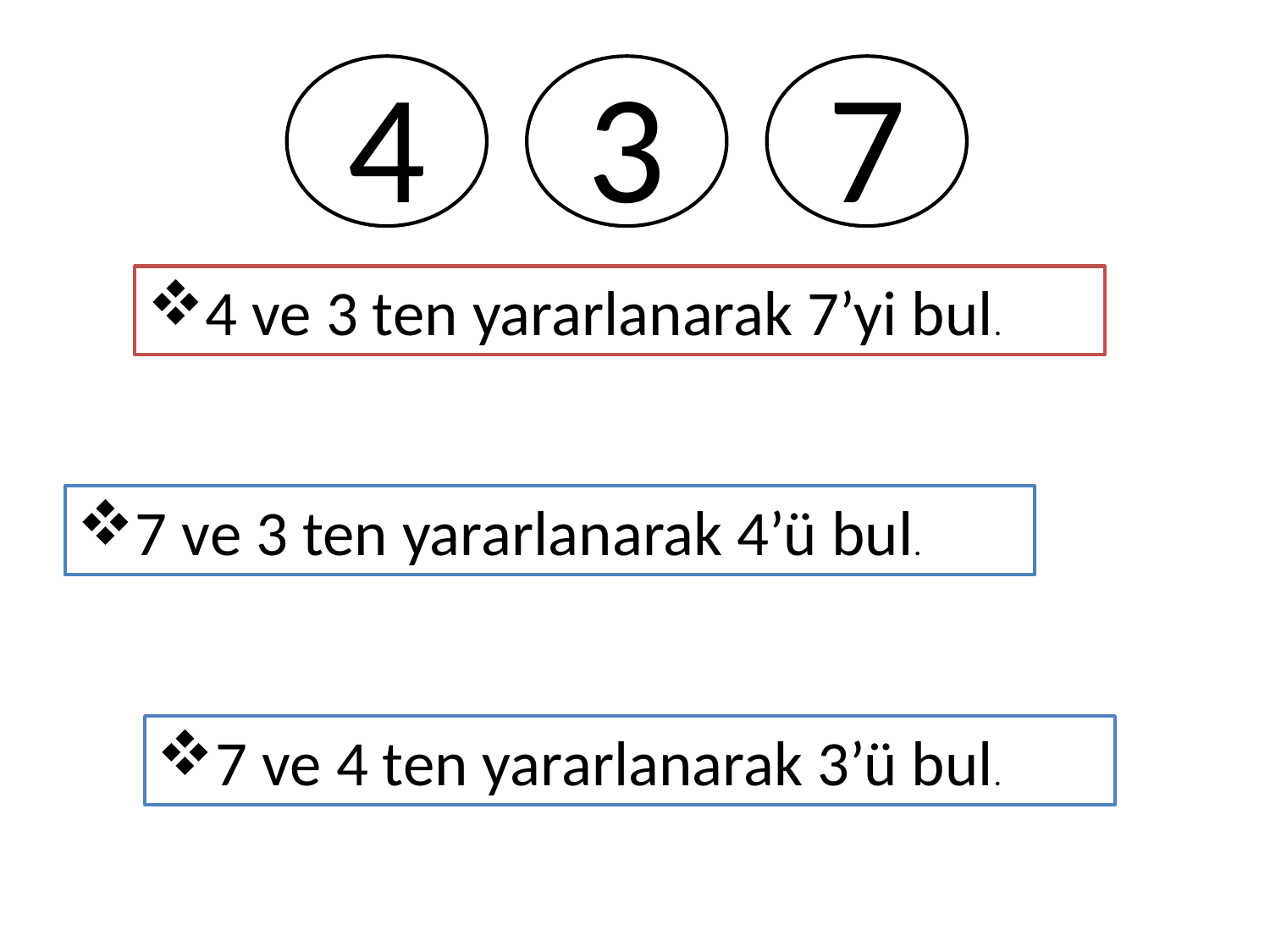

4
3
7
4 ve 3 ten yararlanarak 7’yi bul.
7 ve 3 ten yararlanarak 4’ü bul.
7 ve 4 ten yararlanarak 3’ü bul.